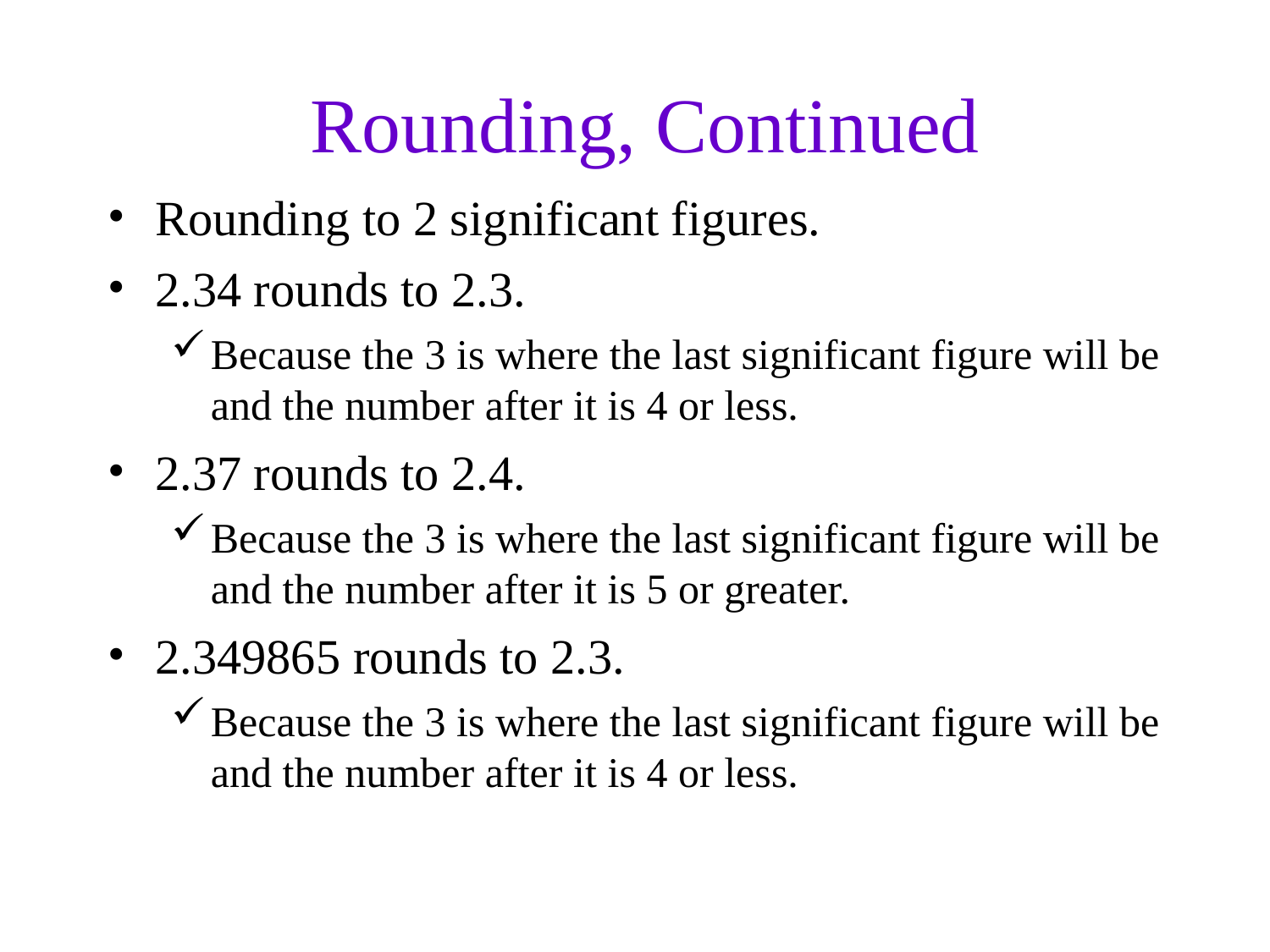

Rounding, Continued
Rounding to 2 significant figures.
2.34 rounds to 2.3.
Because the 3 is where the last significant figure will be and the number after it is 4 or less.
2.37 rounds to 2.4.
Because the 3 is where the last significant figure will be and the number after it is 5 or greater.
2.349865 rounds to 2.3.
Because the 3 is where the last significant figure will be and the number after it is 4 or less.